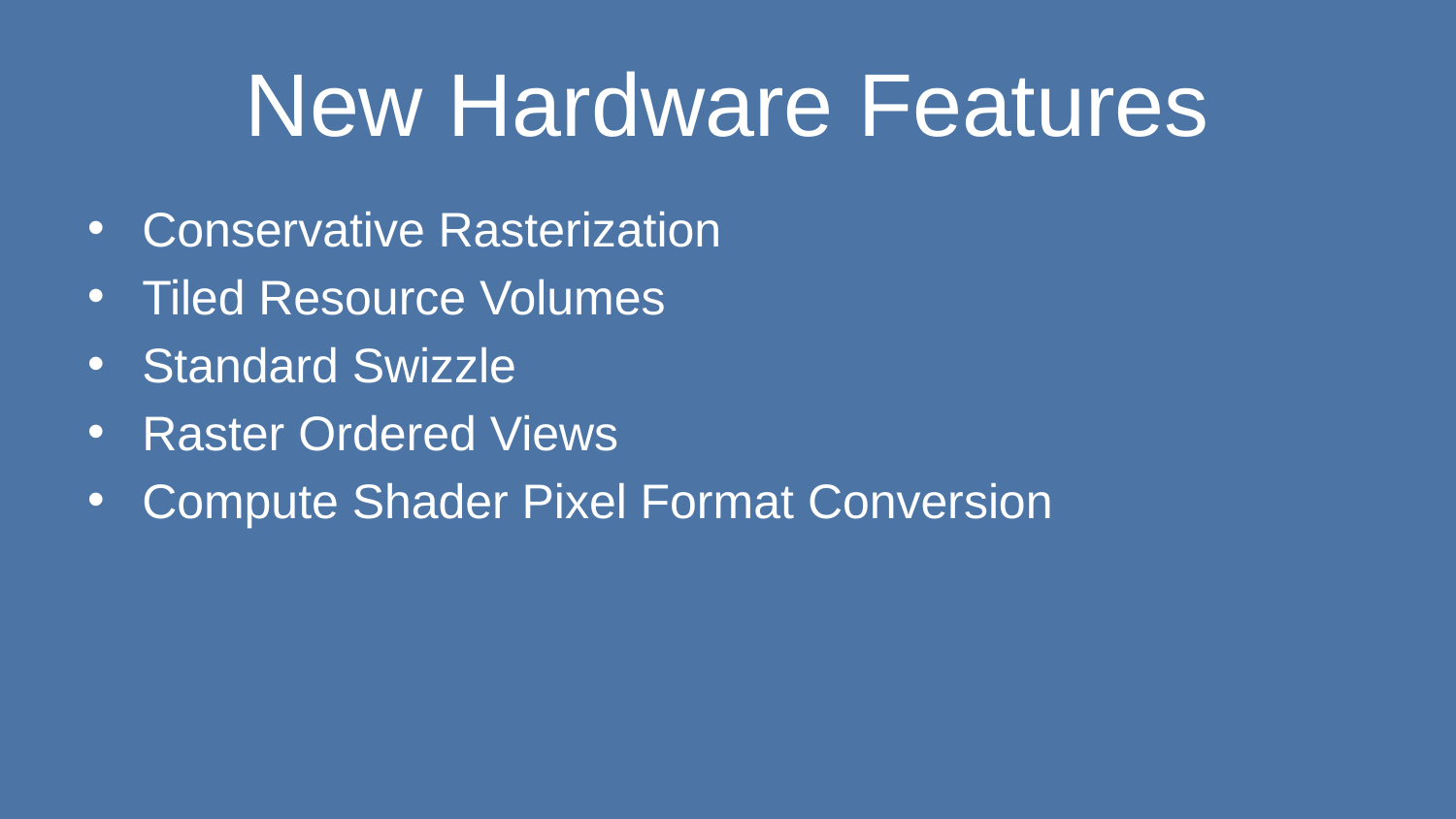

# New Hardware Features
Conservative Rasterization
Tiled Resource Volumes
Standard Swizzle
Raster Ordered Views
Compute Shader Pixel Format Conversion